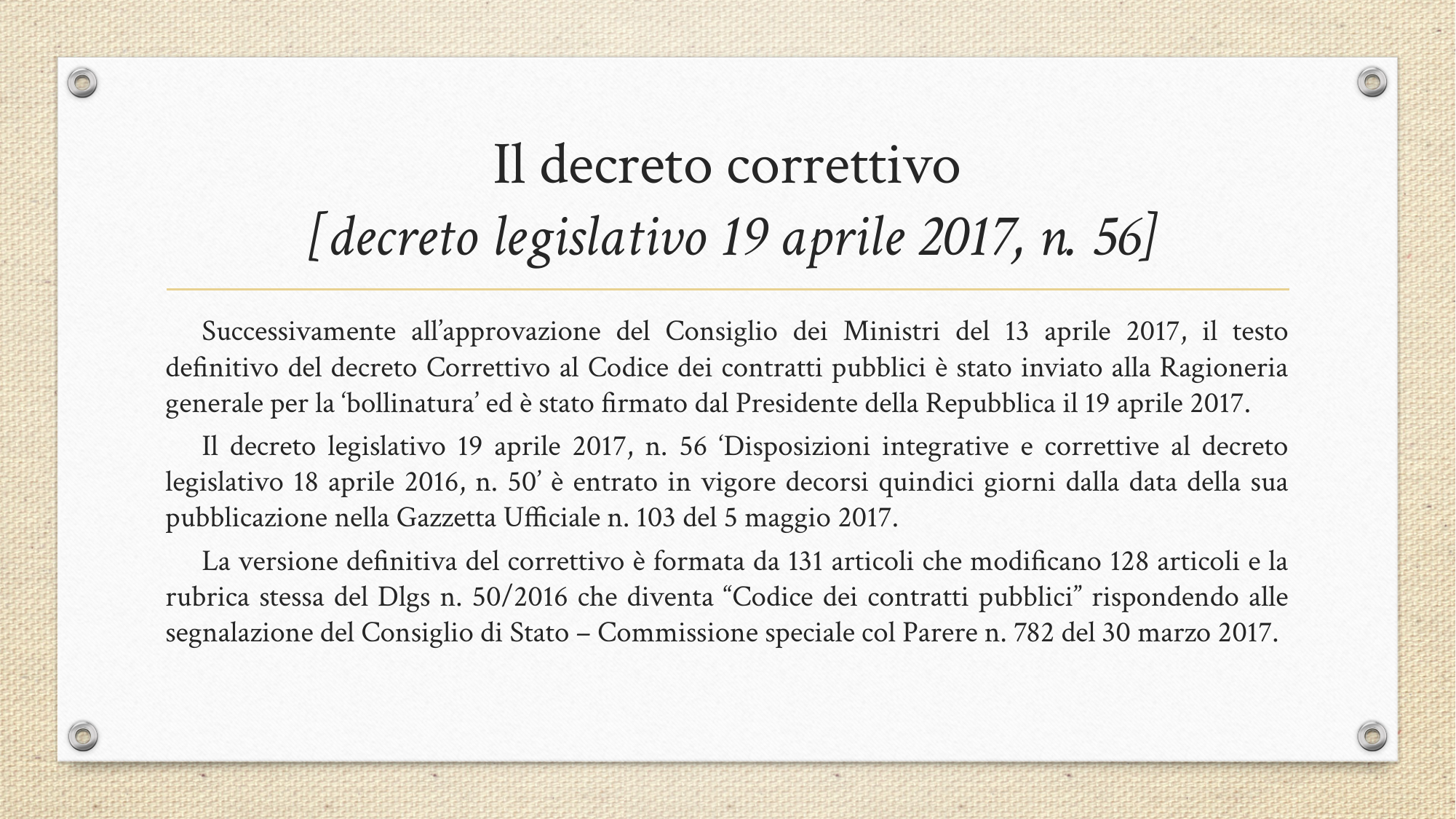

# Il decreto correttivo [decreto legislativo 19 aprile 2017, n. 56]
Successivamente all’approvazione del Consiglio dei Ministri del 13 aprile 2017, il testo definitivo del decreto Correttivo al Codice dei contratti pubblici è stato inviato alla Ragioneria generale per la ‘bollinatura’ ed è stato firmato dal Presidente della Repubblica il 19 aprile 2017.
Il decreto legislativo 19 aprile 2017, n. 56 ‘Disposizioni integrative e correttive al decreto legislativo 18 aprile 2016, n. 50’ è entrato in vigore decorsi quindici giorni dalla data della sua pubblicazione nella Gazzetta Ufficiale n. 103 del 5 maggio 2017.
La versione definitiva del correttivo è formata da 131 articoli che modificano 128 articoli e la rubrica stessa del Dlgs n. 50/2016 che diventa “Codice dei contratti pubblici” rispondendo alle segnalazione del Consiglio di Stato – Commissione speciale col Parere n. 782 del 30 marzo 2017.